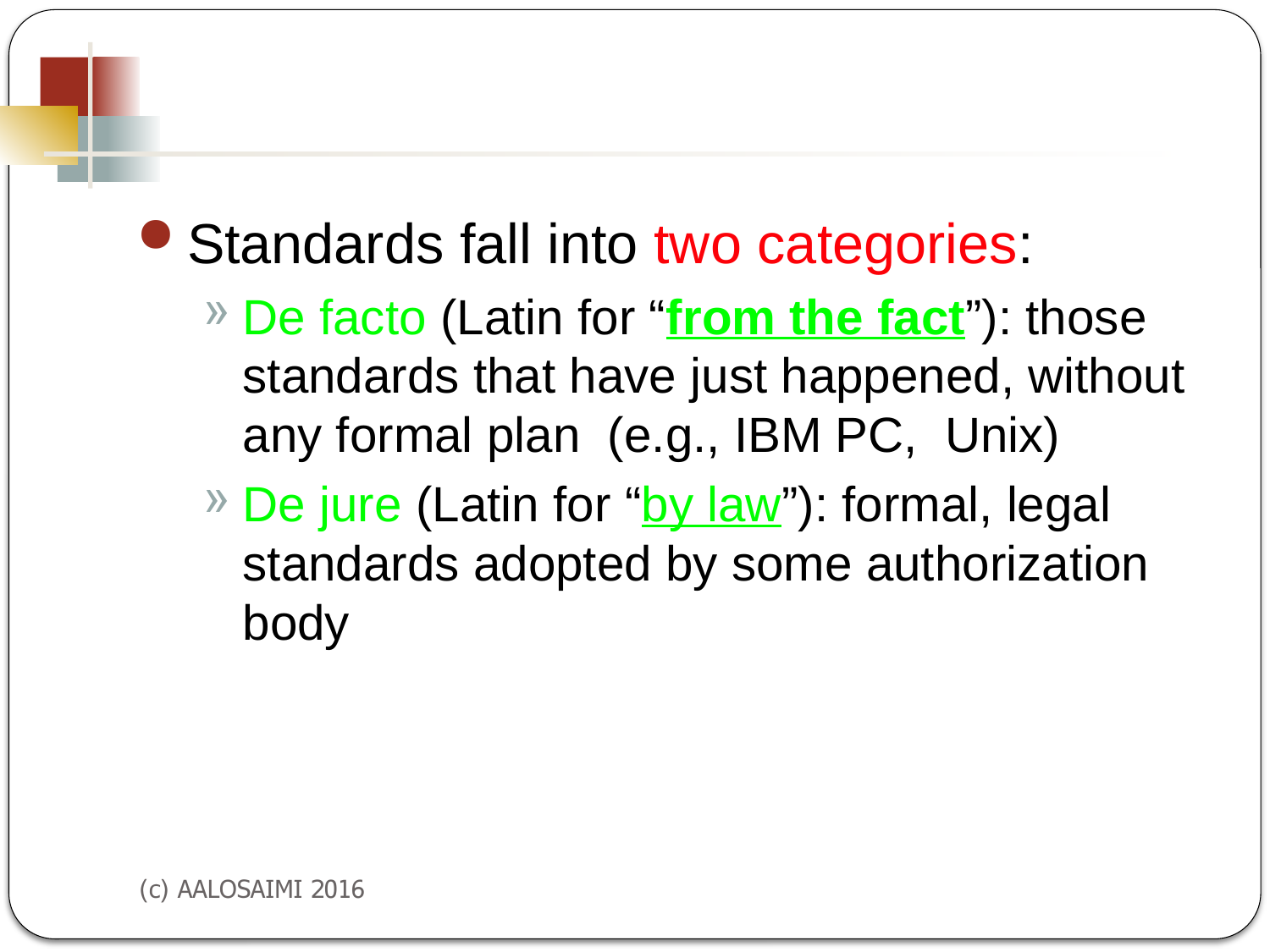

#
Standards fall into two categories:
De facto (Latin for “from the fact”): those standards that have just happened, without any formal plan  (e.g., IBM PC,  Unix)
De jure (Latin for “by law”): formal, legal standards adopted by some authorization body

(c) AALOSAIMI 2016